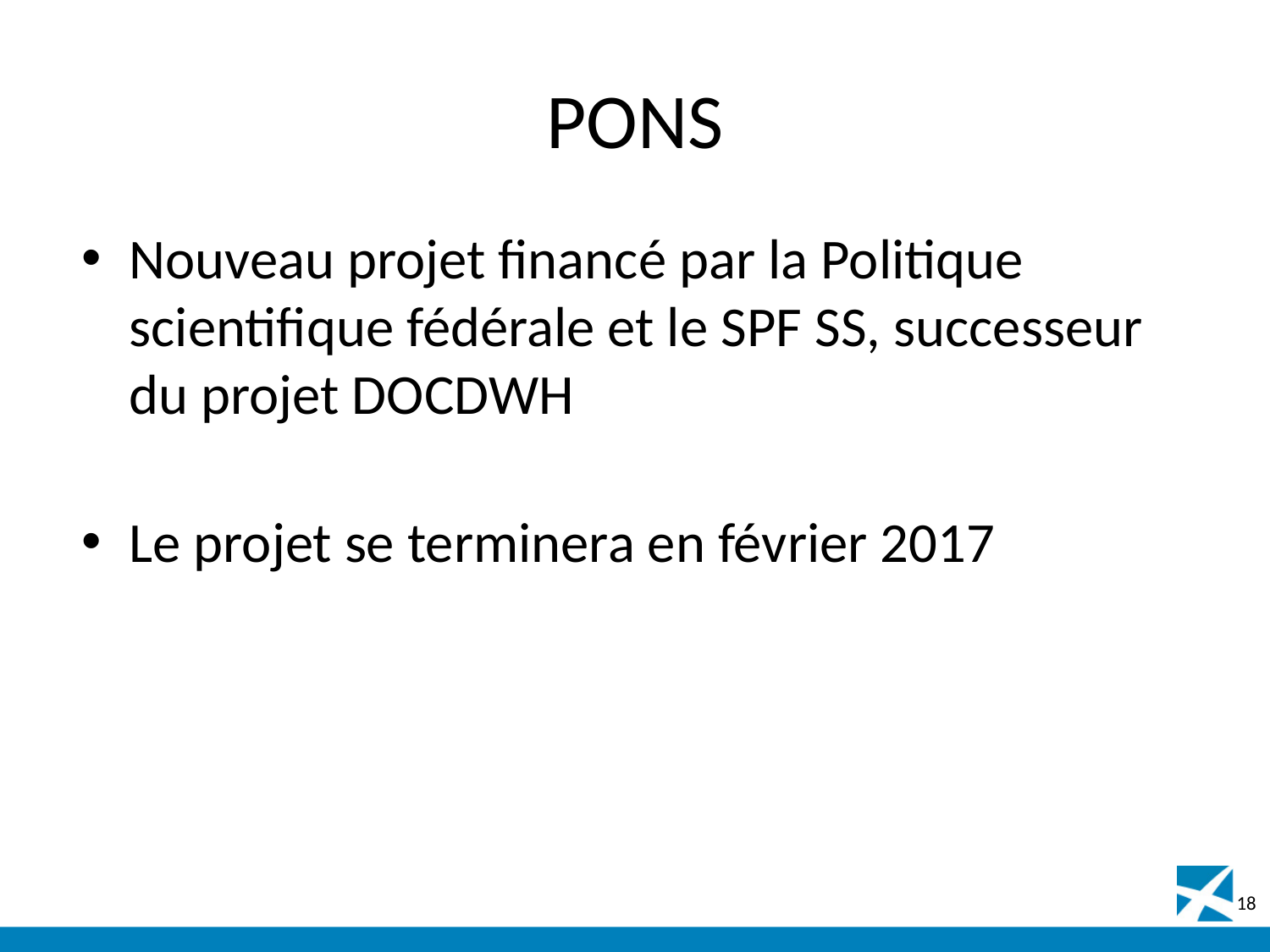

# PONS
Nouveau projet financé par la Politique scientifique fédérale et le SPF SS, successeur du projet DOCDWH

Le projet se terminera en février 2017